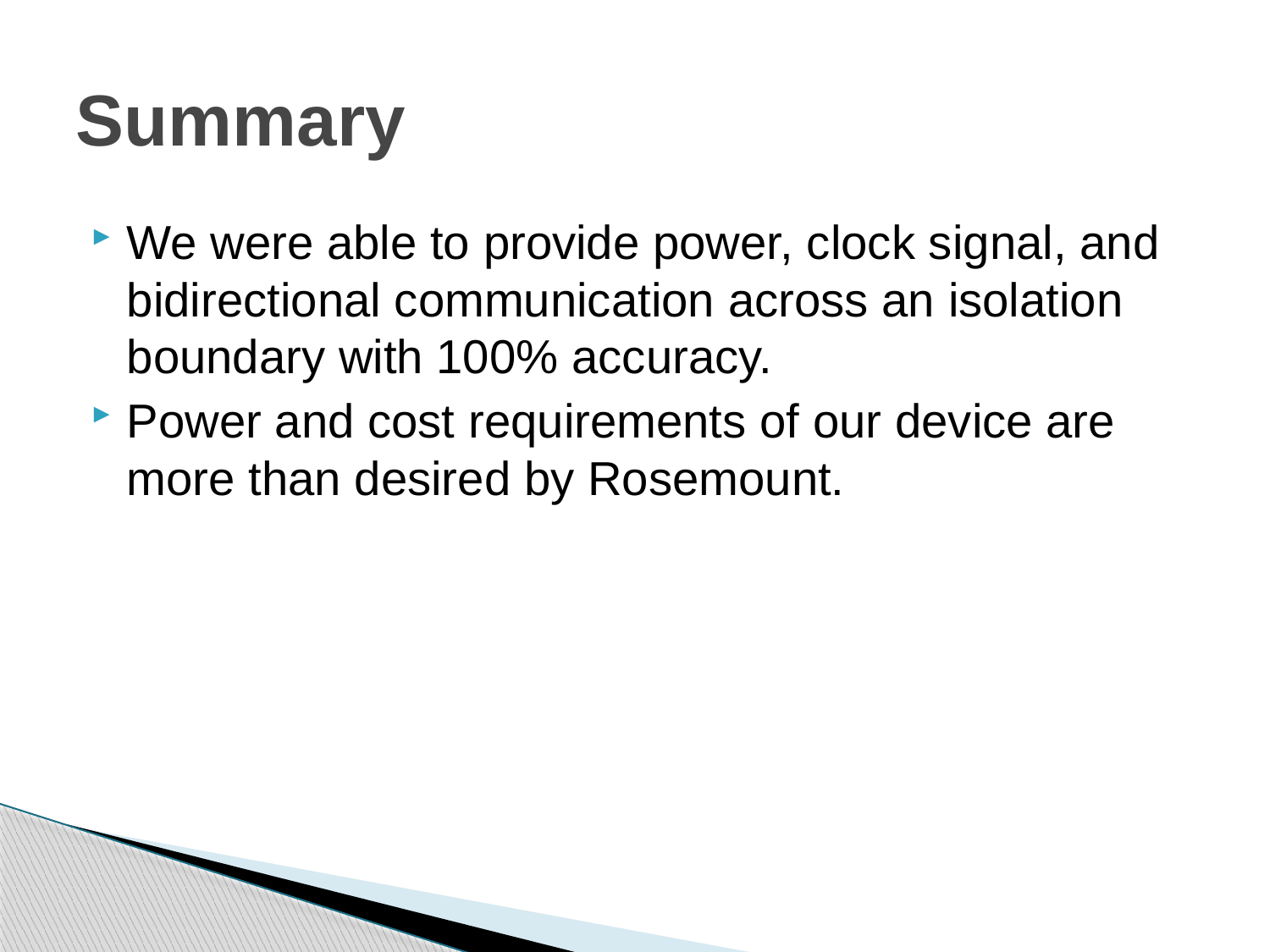

# Summary
We were able to provide power, clock signal, and bidirectional communication across an isolation boundary with 100% accuracy.
Power and cost requirements of our device are more than desired by Rosemount.